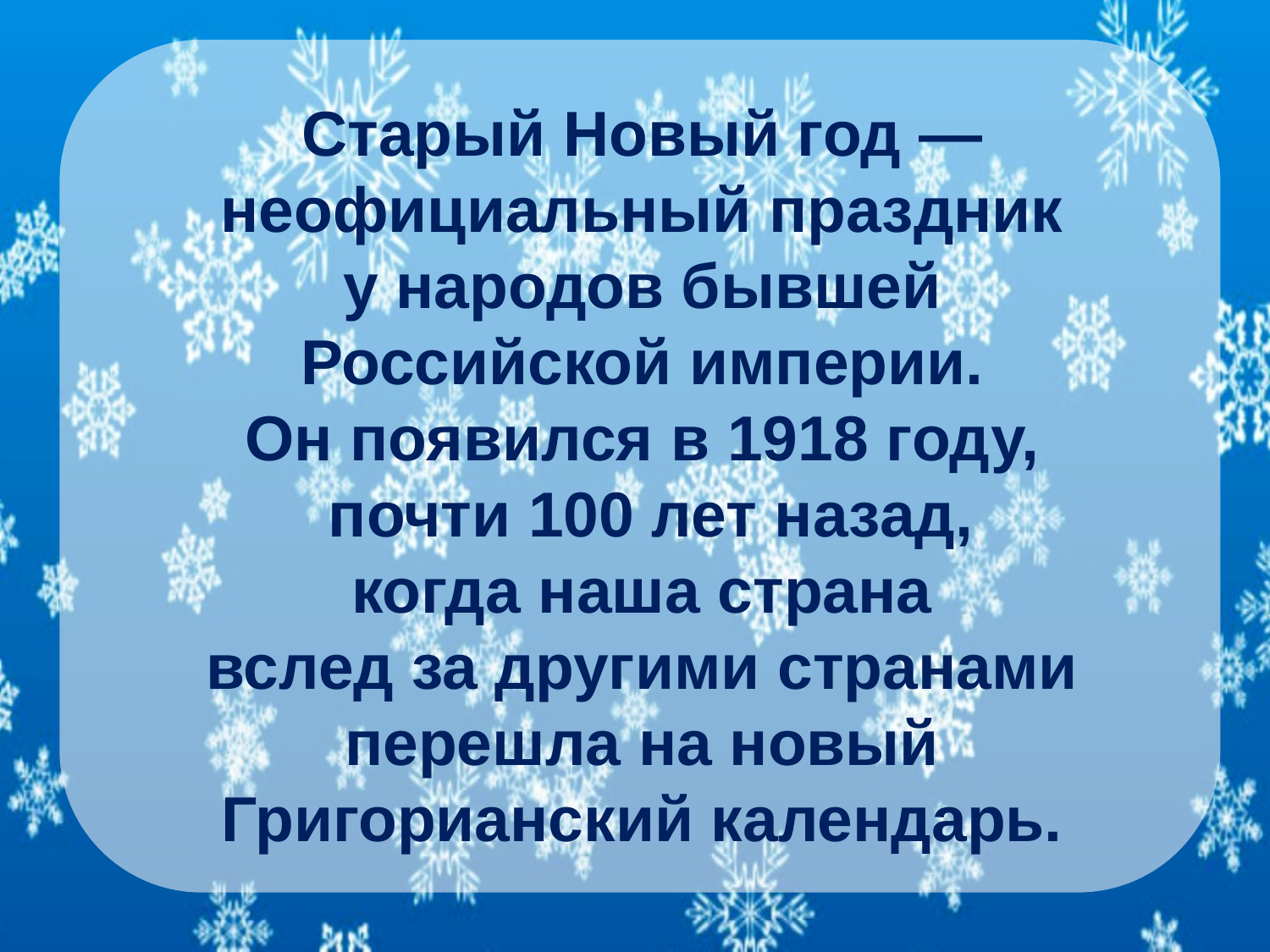

Старый Новый год —
неофициальный праздник
у народов бывшей
Российской империи.
Он появился в 1918 году,
почти 100 лет назад,
когда наша страна
вслед за другими странами
перешла на новый
Григорианский календарь.